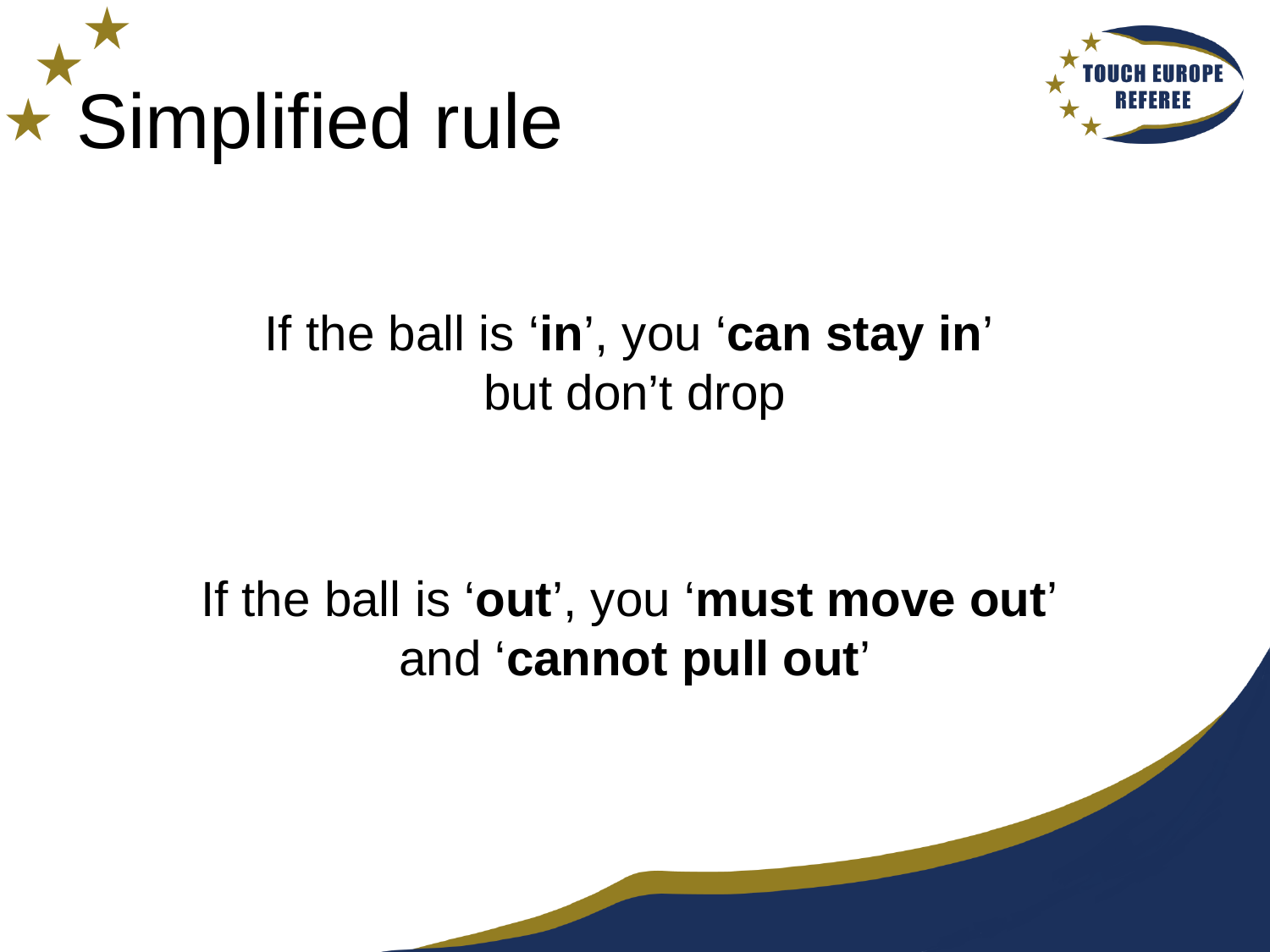

# Simplified rule

If the ball is ‘in’, you ‘can stay in’
but don’t drop

If the ball is ‘out’, you ‘must move out’
and ‘cannot pull out’